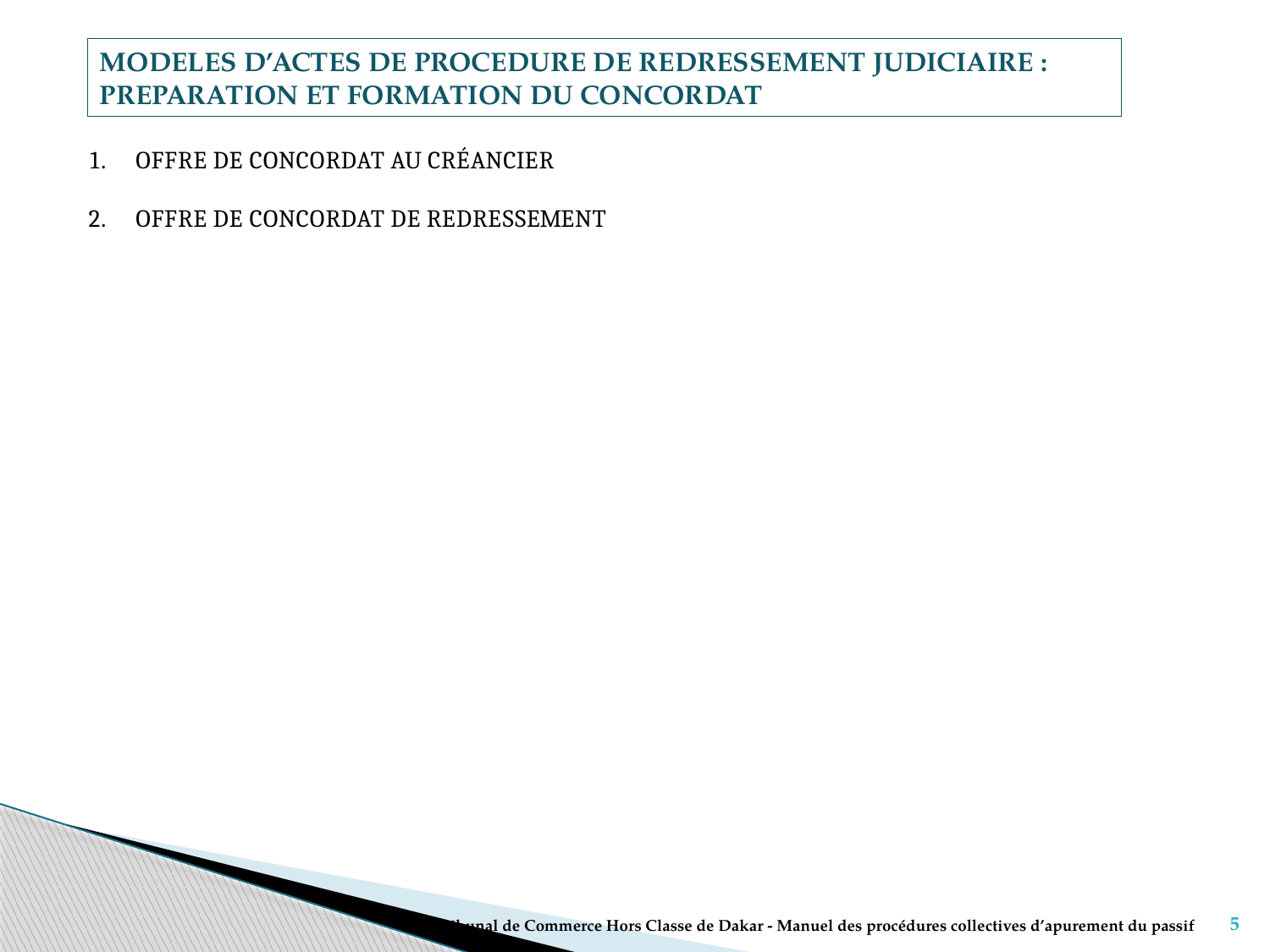

# MODELES D’ACTES DE PROCEDURE DE REDRESSEMENT JUDICIAIRE : PREPARATION ET FORMATION DU CONCORDAT
OFFRE DE CONCORDAT AU CRÉANCIER

OFFRE DE CONCORDAT DE REDRESSEMENT

Tribunal de Commerce Hors Classe de Dakar - Manuel des procédures collectives d’apurement du passif
5